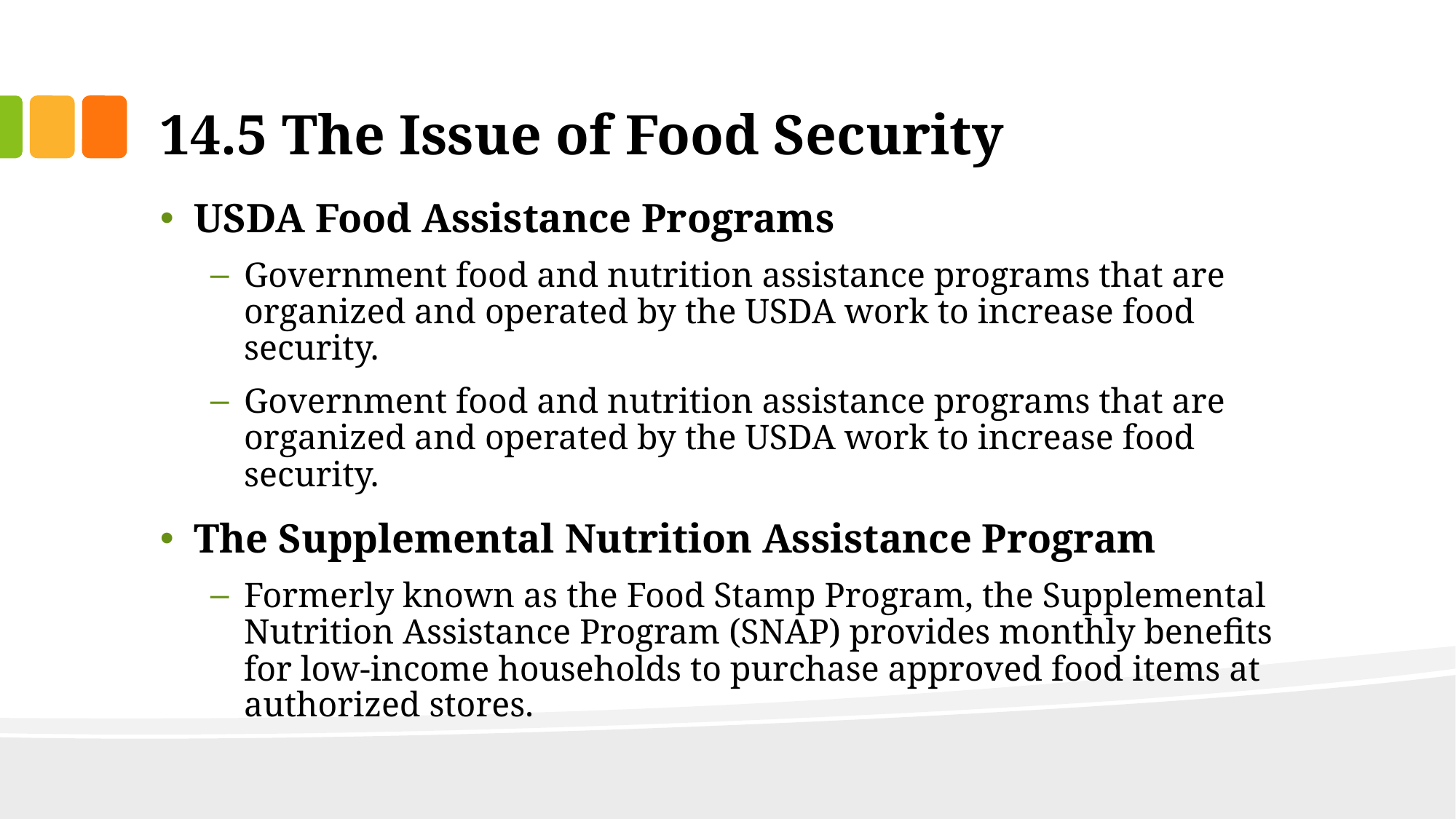

# 14.5 The Issue of Food Security
USDA Food Assistance Programs
Government food and nutrition assistance programs that are organized and operated by the USDA work to increase food security.
Government food and nutrition assistance programs that are organized and operated by the USDA work to increase food security.
The Supplemental Nutrition Assistance Program
Formerly known as the Food Stamp Program, the Supplemental Nutrition Assistance Program (SNAP) provides monthly benefits for low-income households to purchase approved food items at authorized stores.